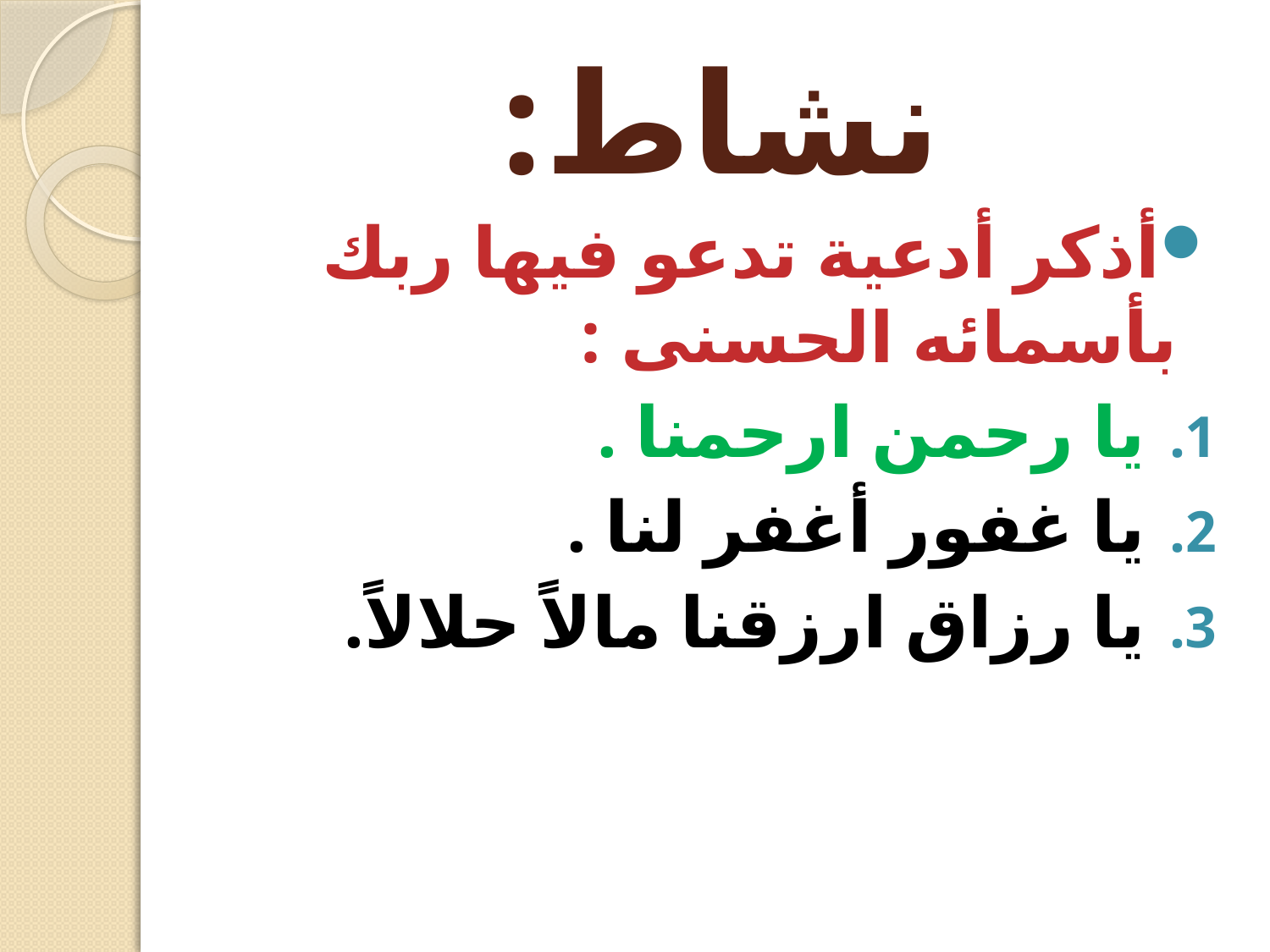

# نشاط:
أذكر أدعية تدعو فيها ربك بأسمائه الحسنى :
يا رحمن ارحمنا .
يا غفور أغفر لنا .
يا رزاق ارزقنا مالاً حلالاً.